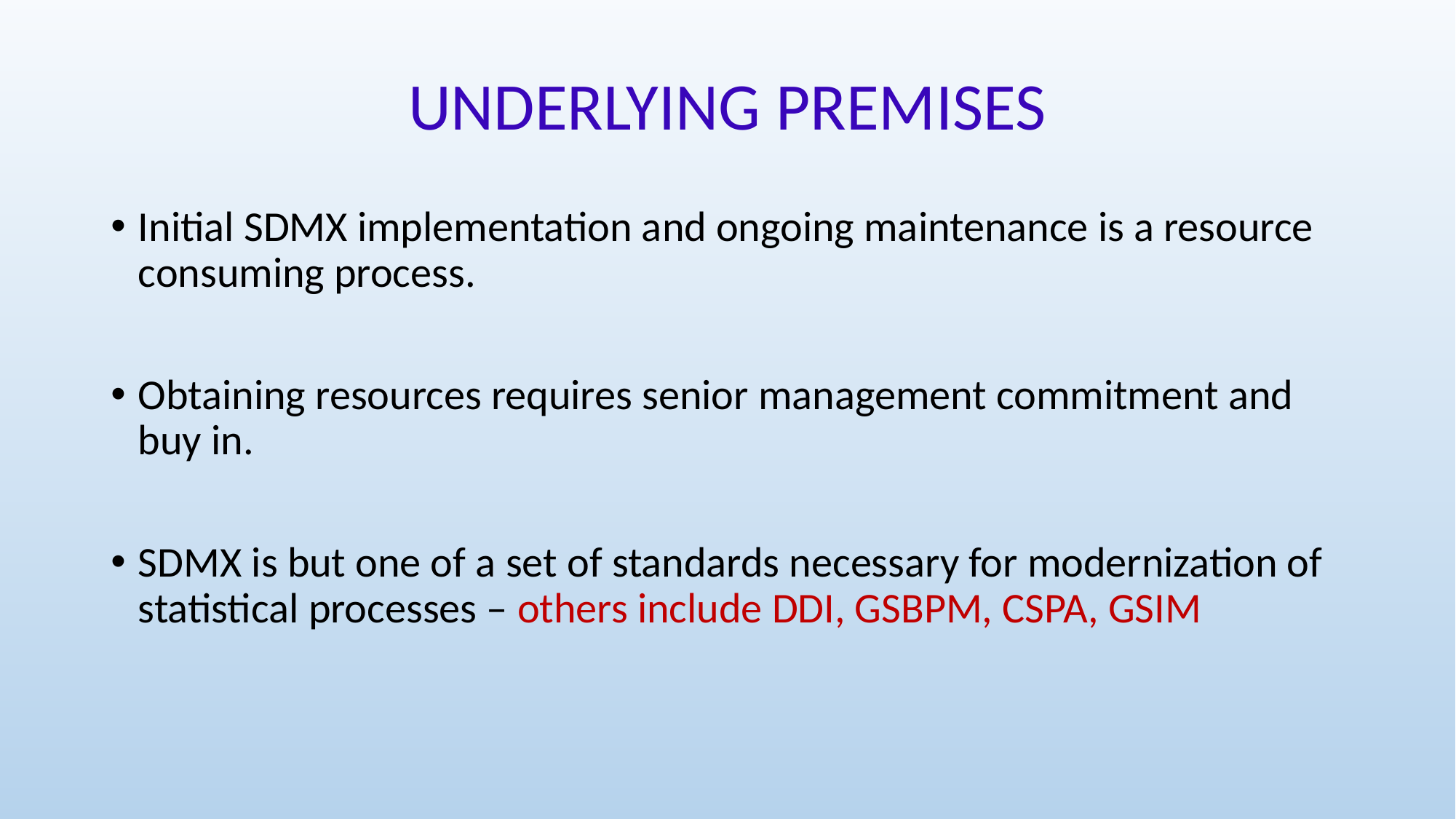

# UNDERLYING PREMISES
Initial SDMX implementation and ongoing maintenance is a resource consuming process.

Obtaining resources requires senior management commitment and buy in.

SDMX is but one of a set of standards necessary for modernization of statistical processes – others include DDI, GSBPM, CSPA, GSIM